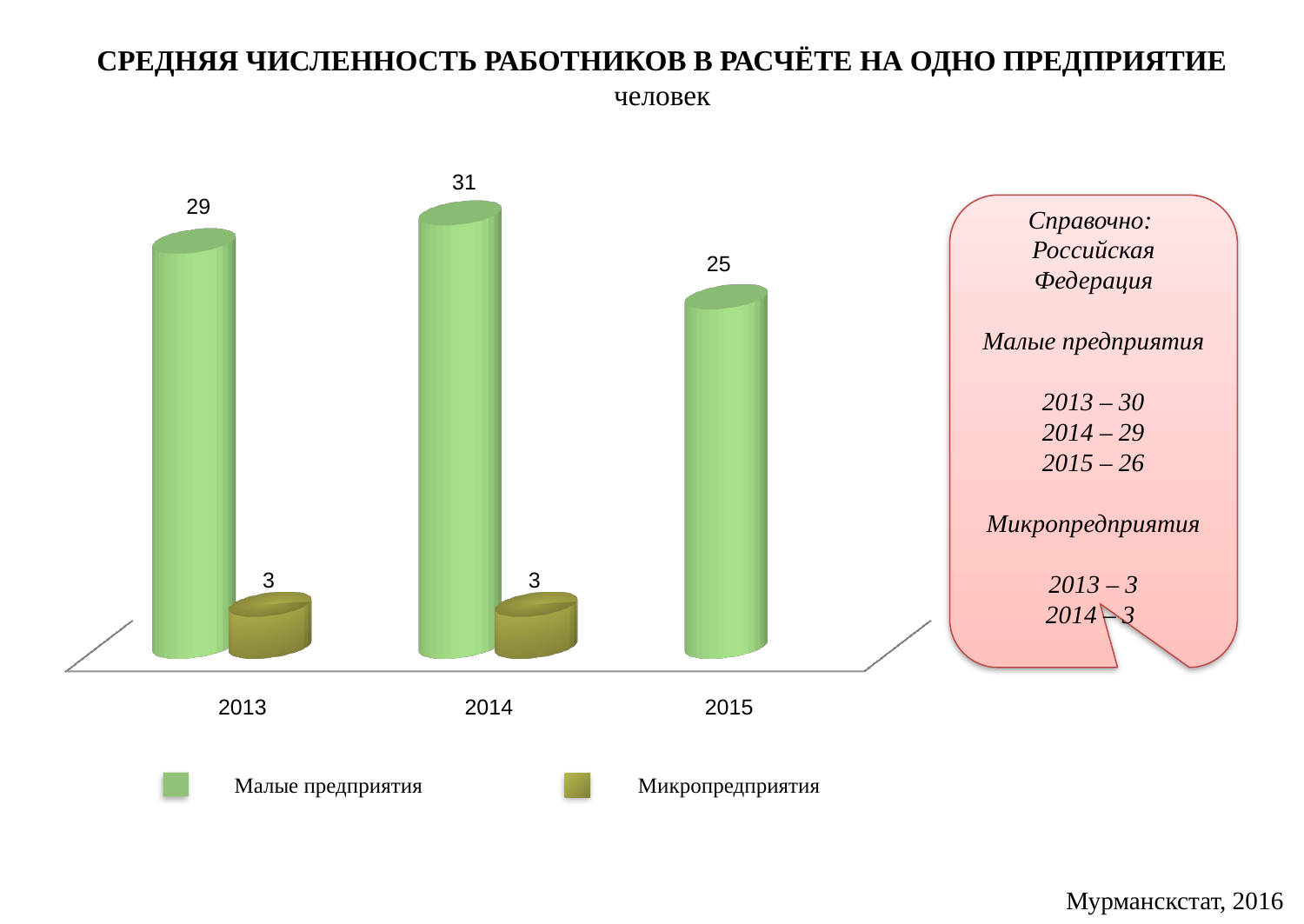

СРЕДНЯЯ ЧИСЛЕННОСТЬ РАБОТНИКОВ В РАСЧЁТЕ НА ОДНО ПРЕДПРИЯТИЕ
человек

[unsupported chart]

Справочно:
Российская Федерация

Малые предприятия

2013 – 30
2014 – 29
2015 – 26

Микропредприятия

2013 – 3
2014 – 3

2013
2014
2015
Малые предприятия
Микропредприятия

Мурманскстат, 2016